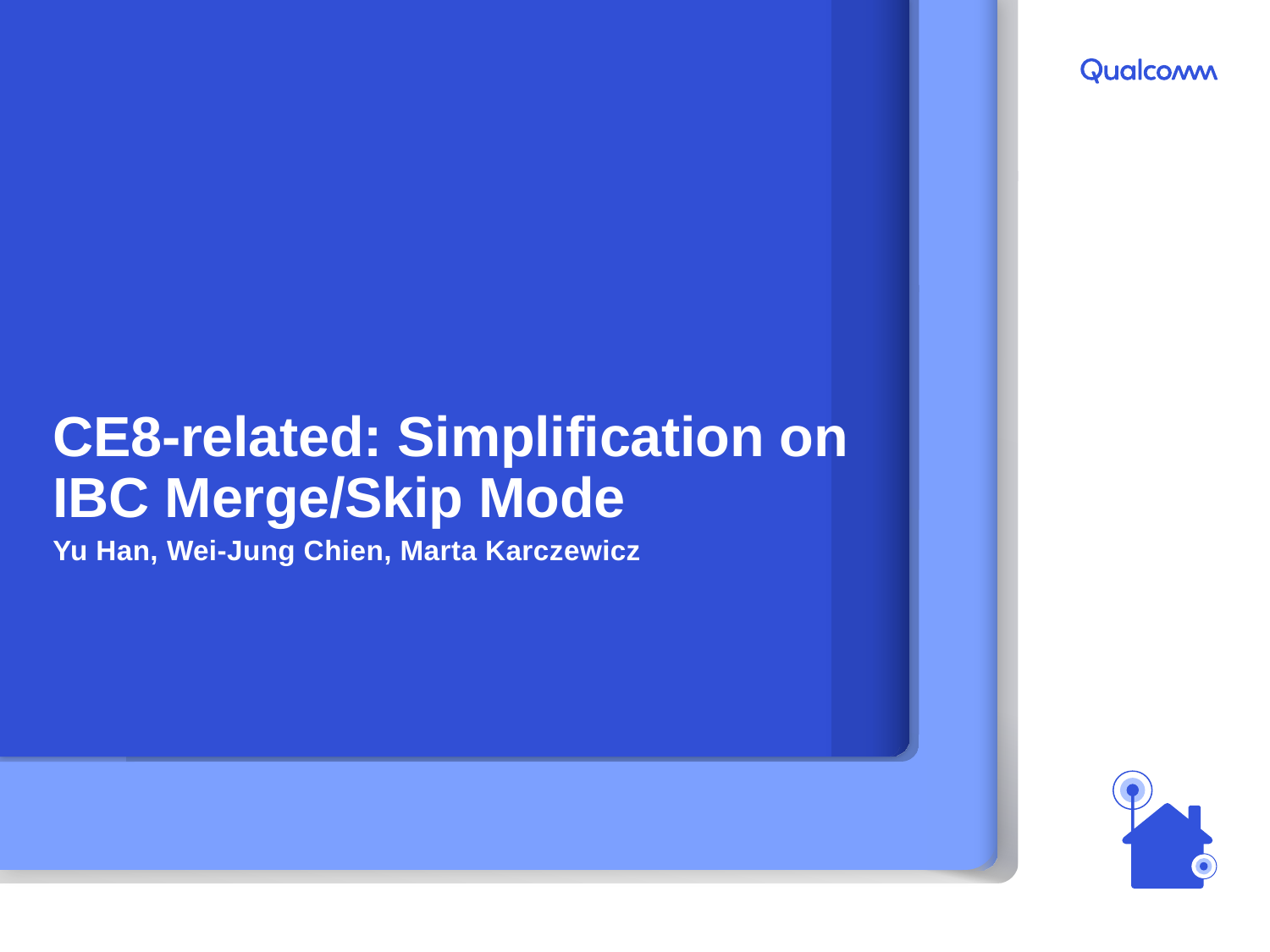

# CE8-related: Simplification on IBC Merge/Skip Mode
Yu Han, Wei-Jung Chien, Marta Karczewicz